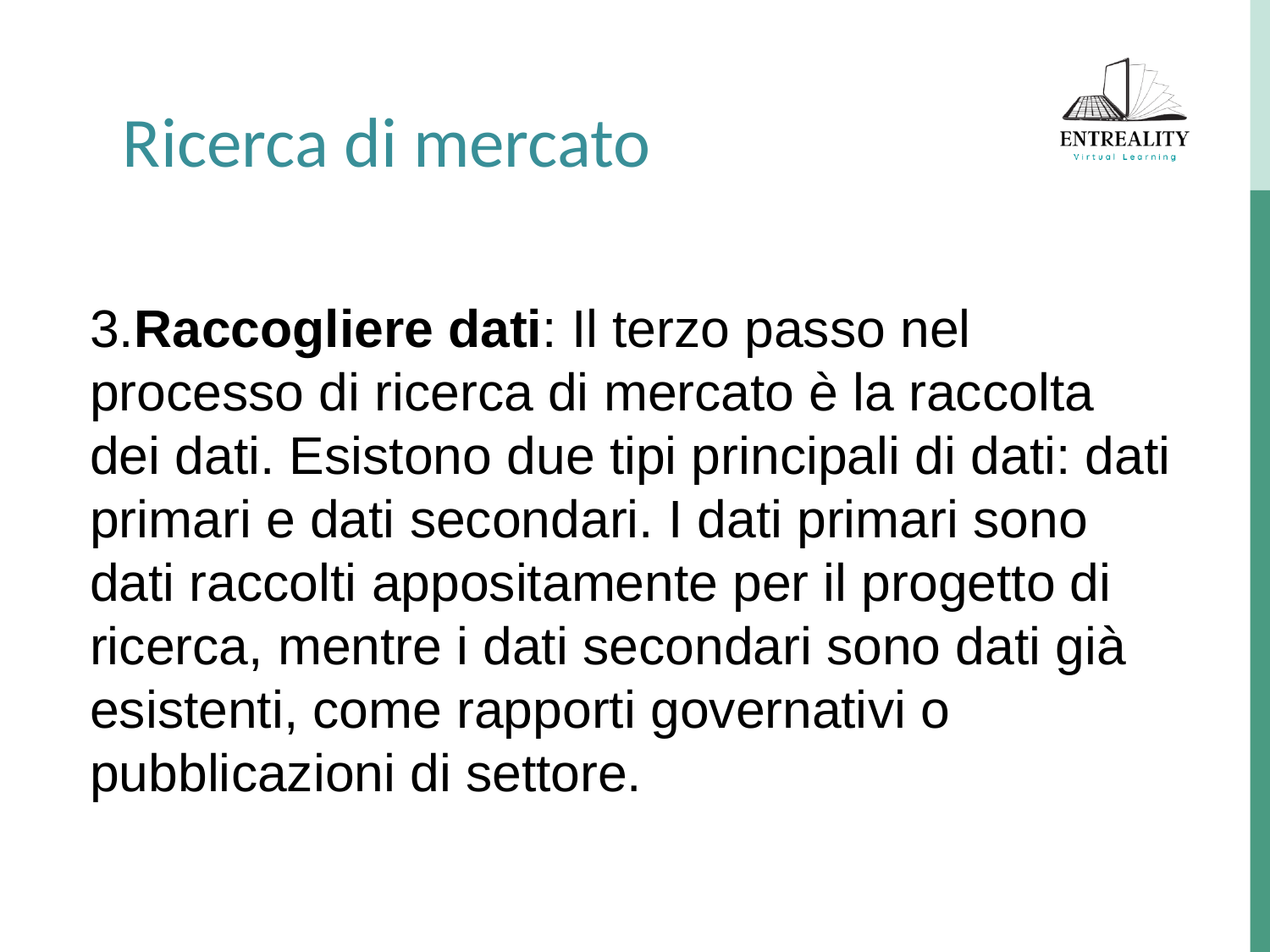

Ricerca di mercato
3.Raccogliere dati: Il terzo passo nel processo di ricerca di mercato è la raccolta dei dati. Esistono due tipi principali di dati: dati primari e dati secondari. I dati primari sono dati raccolti appositamente per il progetto di ricerca, mentre i dati secondari sono dati già esistenti, come rapporti governativi o pubblicazioni di settore.